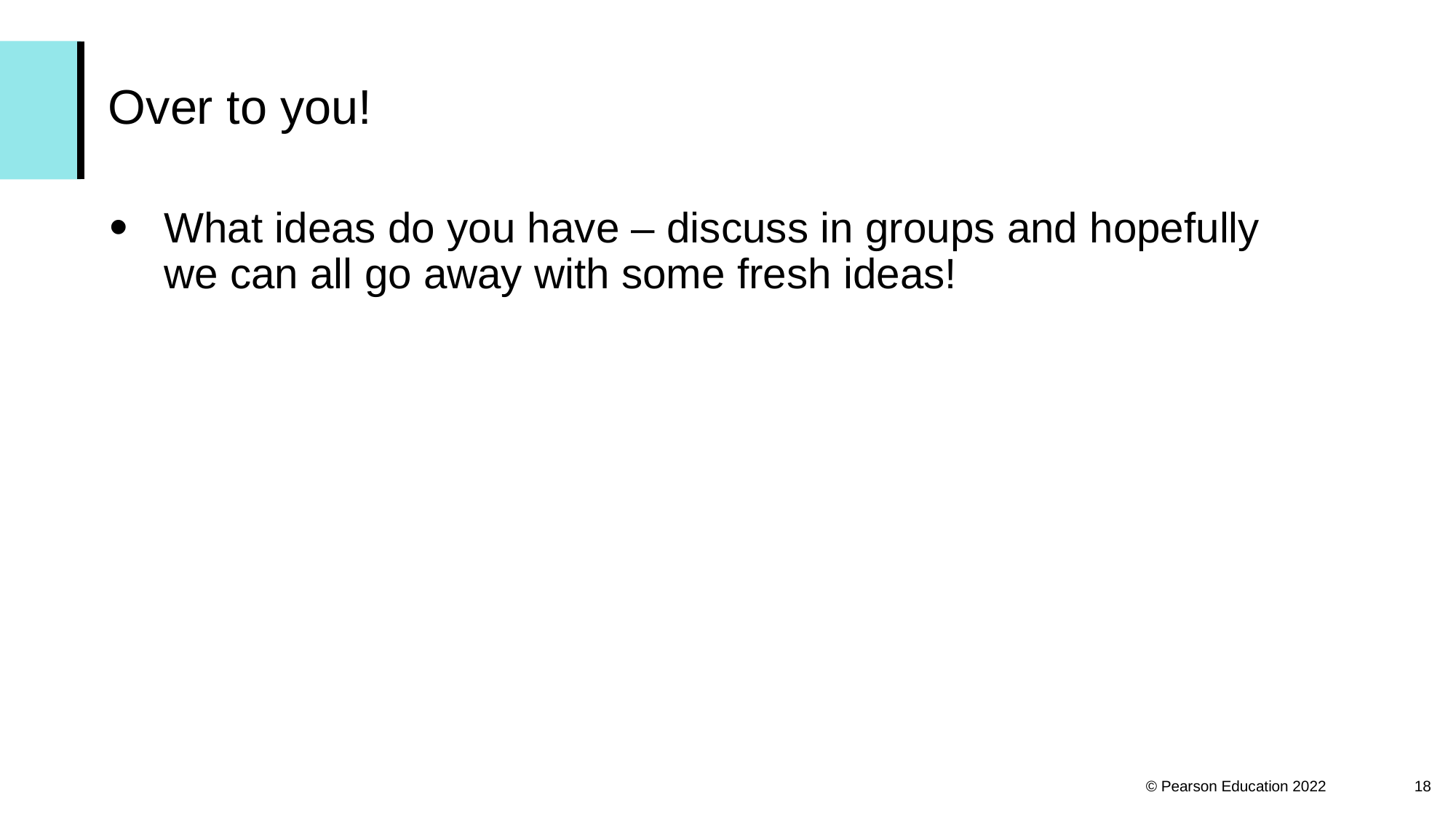

# Over to you!
What ideas do you have – discuss in groups and hopefully we can all go away with some fresh ideas!